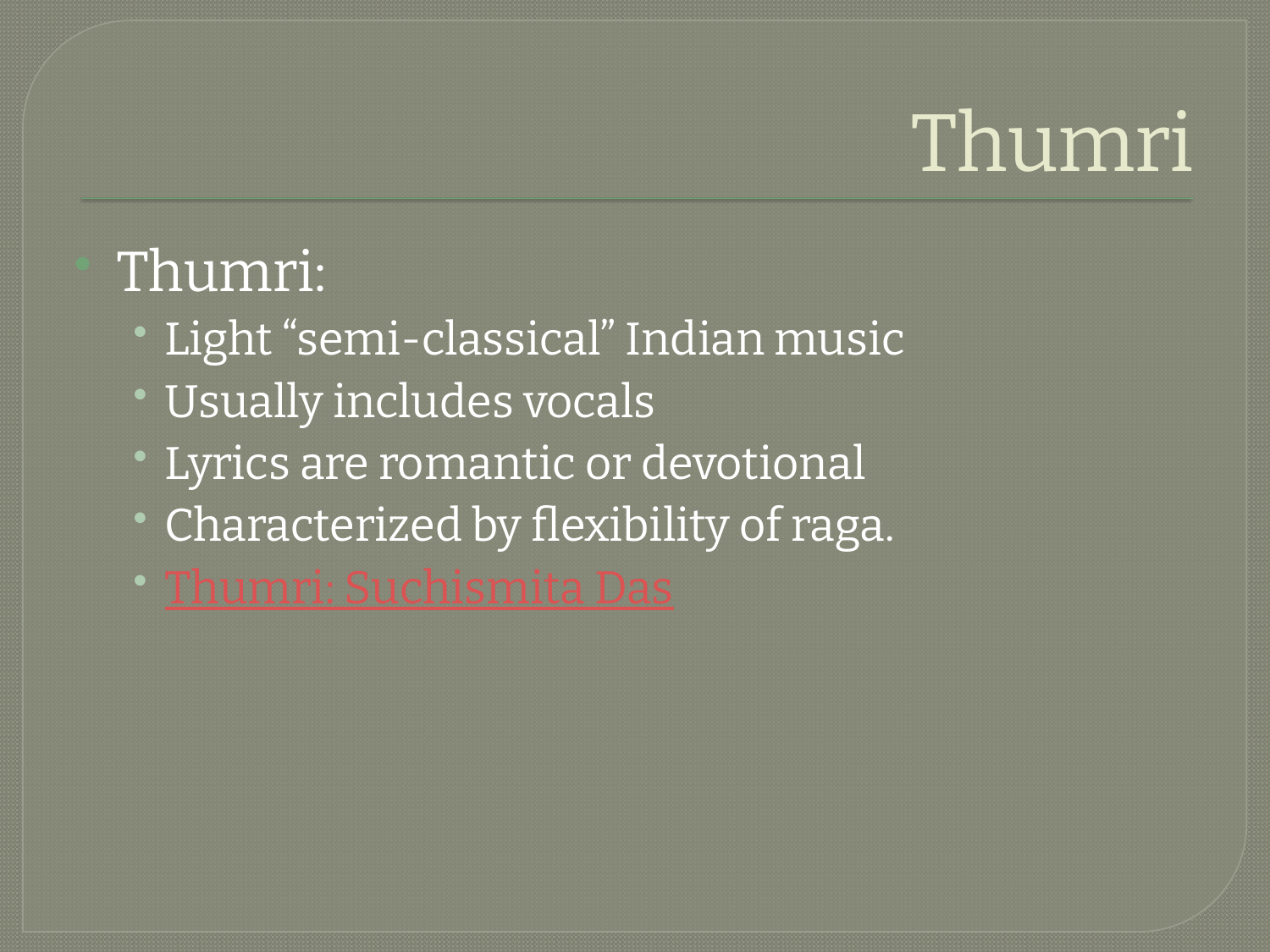

# Thumri
Thumri:
Light “semi-classical” Indian music
Usually includes vocals
Lyrics are romantic or devotional
Characterized by flexibility of raga.
Thumri: Suchismita Das